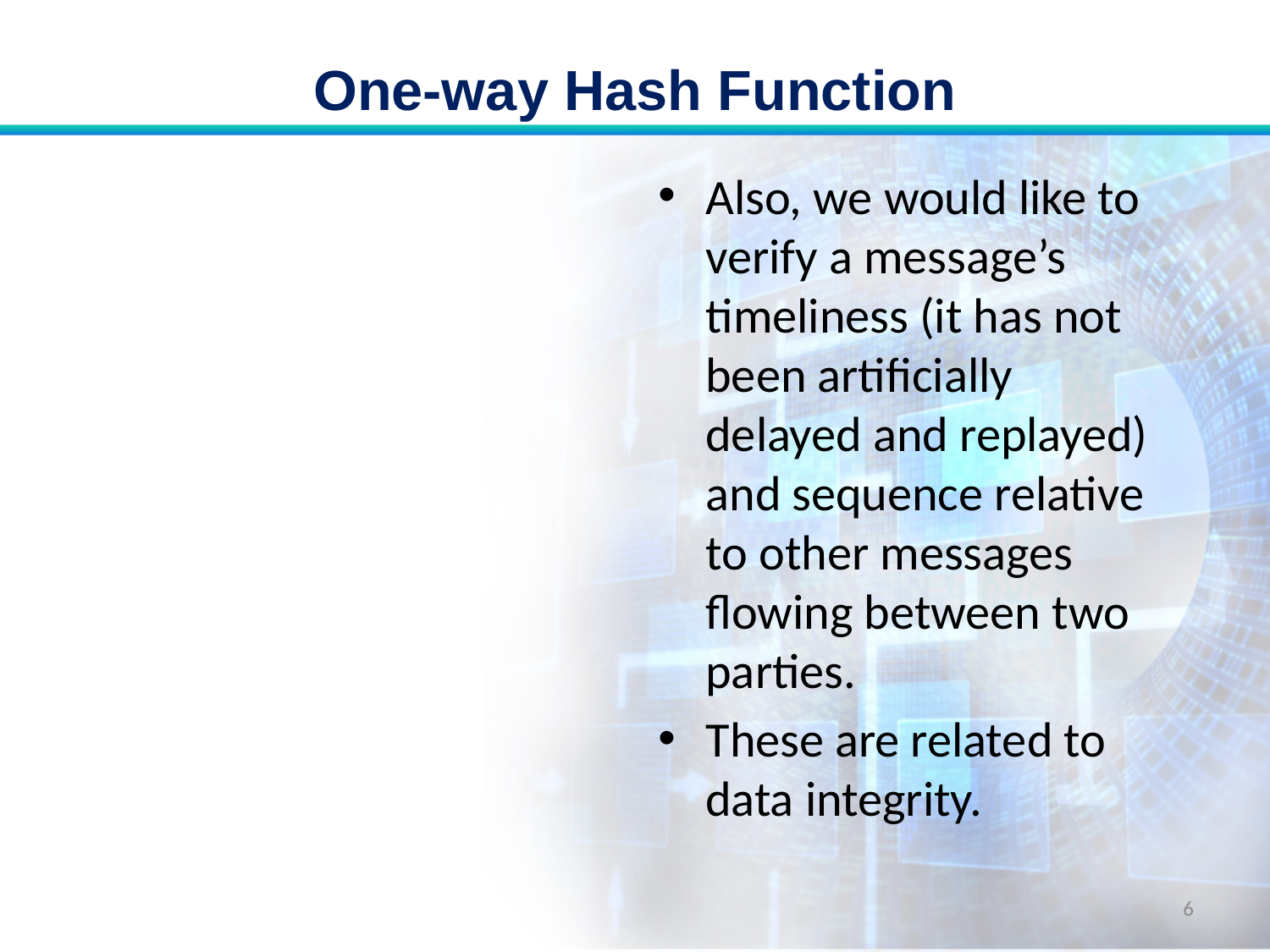

# One-way Hash Function
Also, we would like to  verify a message’s timeliness (it has not been artificially delayed and replayed) and sequence relative to other messages flowing between two parties.
These are related to data integrity.
6